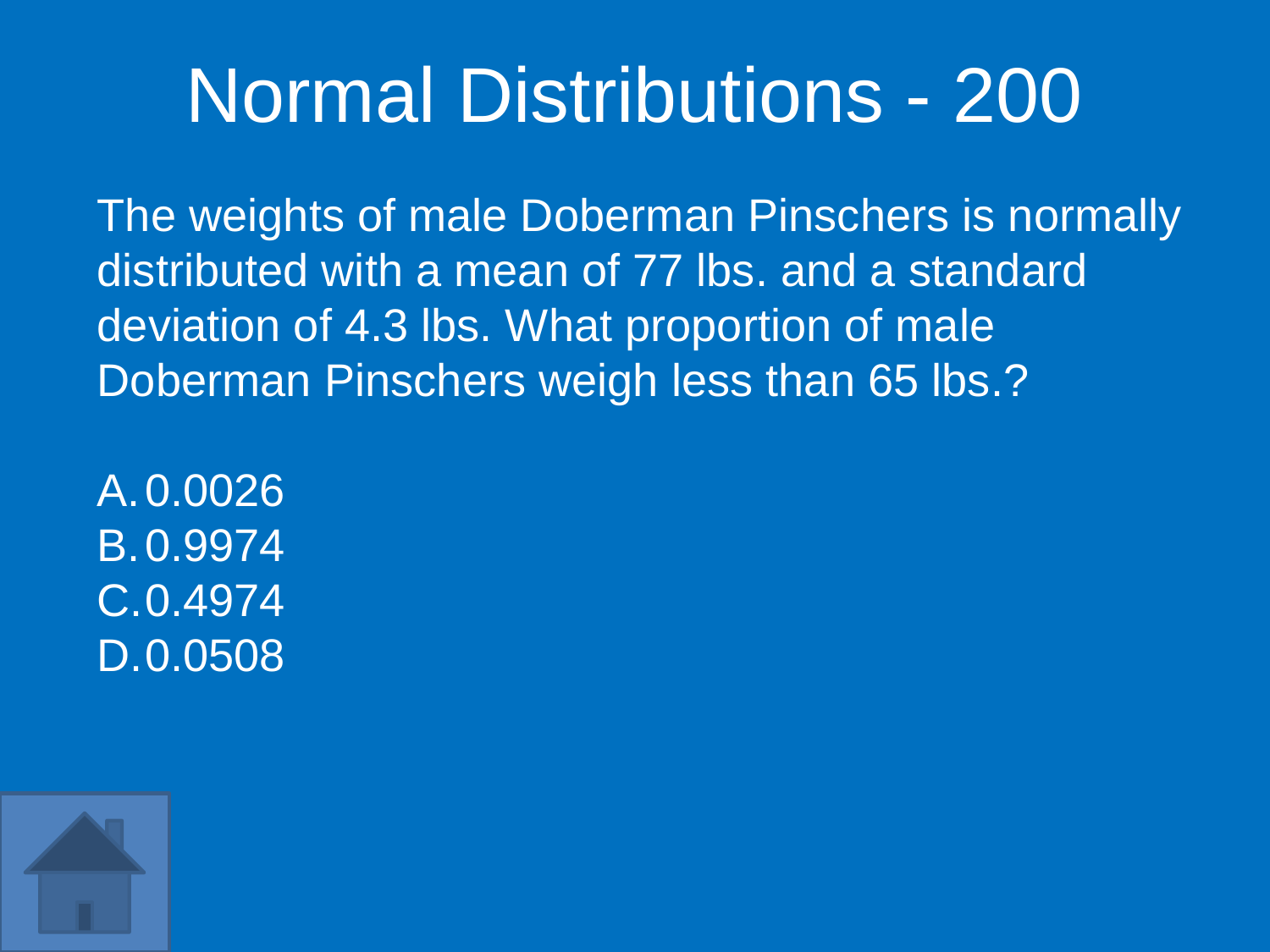

Normal Distributions - 200
The weights of male Doberman Pinschers is normally distributed with a mean of 77 lbs. and a standard deviation of 4.3 lbs. What proportion of male Doberman Pinschers weigh less than 65 lbs.?

0.0026
0.9974
0.4974
0.0508